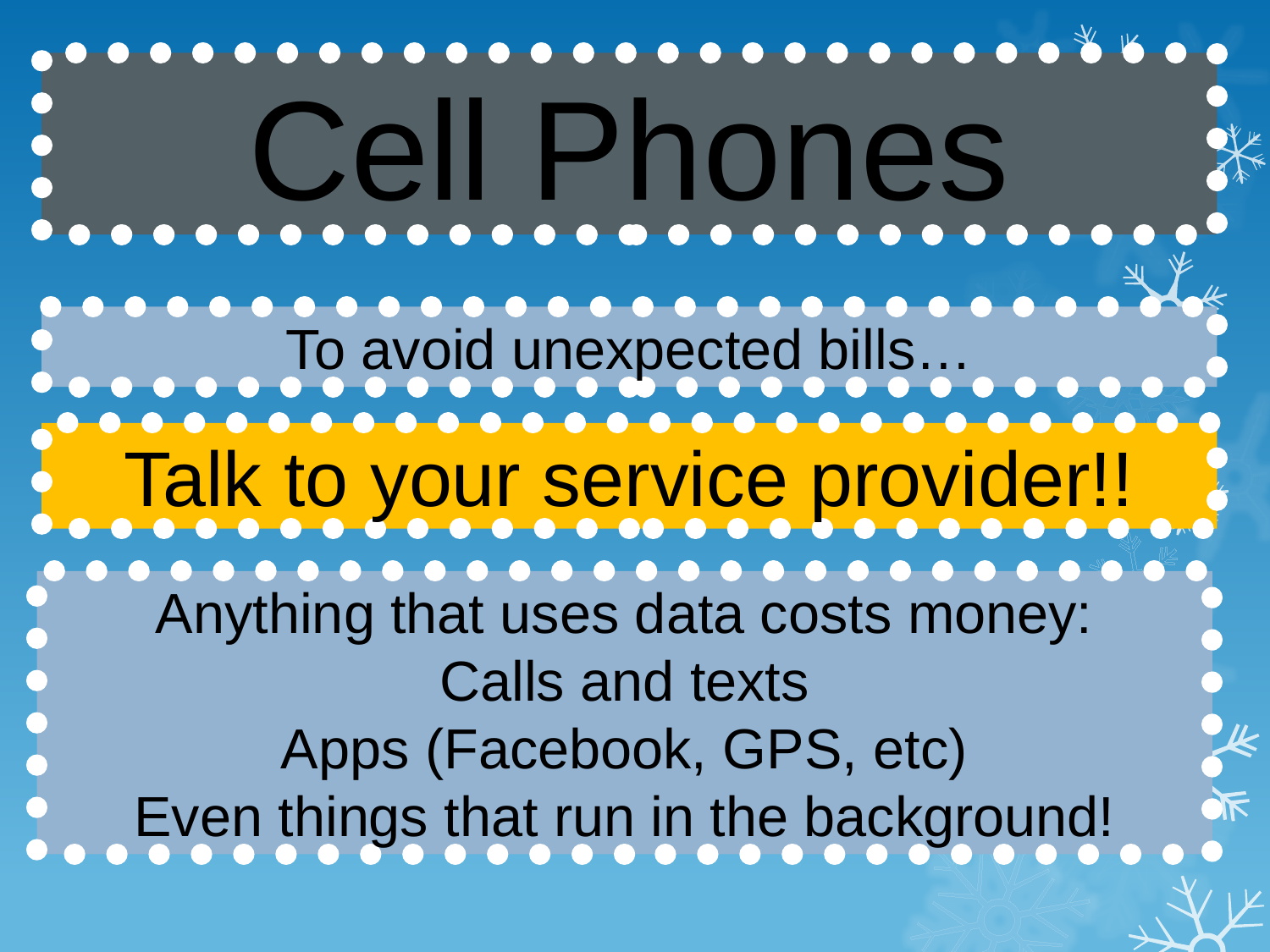

Cell Phones
To avoid unexpected bills…
Talk to your service provider!!
Anything that uses data costs money:
Calls and texts
Apps (Facebook, GPS, etc)
Even things that run in the background!